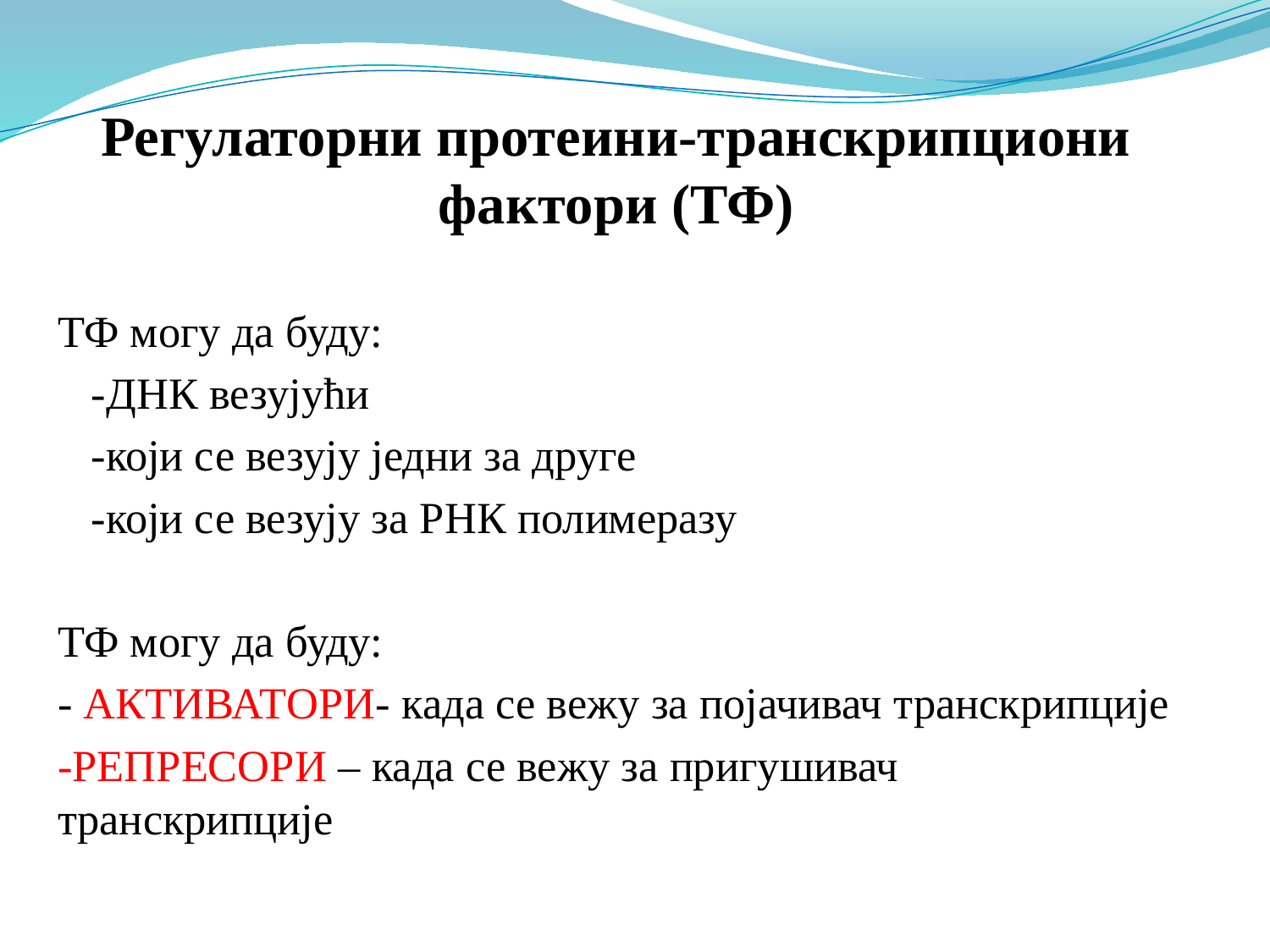

# Регулаторни протеини-транскрипциони фактори (ТФ)
ТФ могу да буду:
   -ДНК везујући
   -који се везују једни за друге
   -који се везују за РНК полимеразу

ТФ могу да буду:
- АКТИВАТОРИ- када се вежу за појачивач транскрипције
-РЕПРЕСОРИ – када се вежу за пригушивач транскрипције